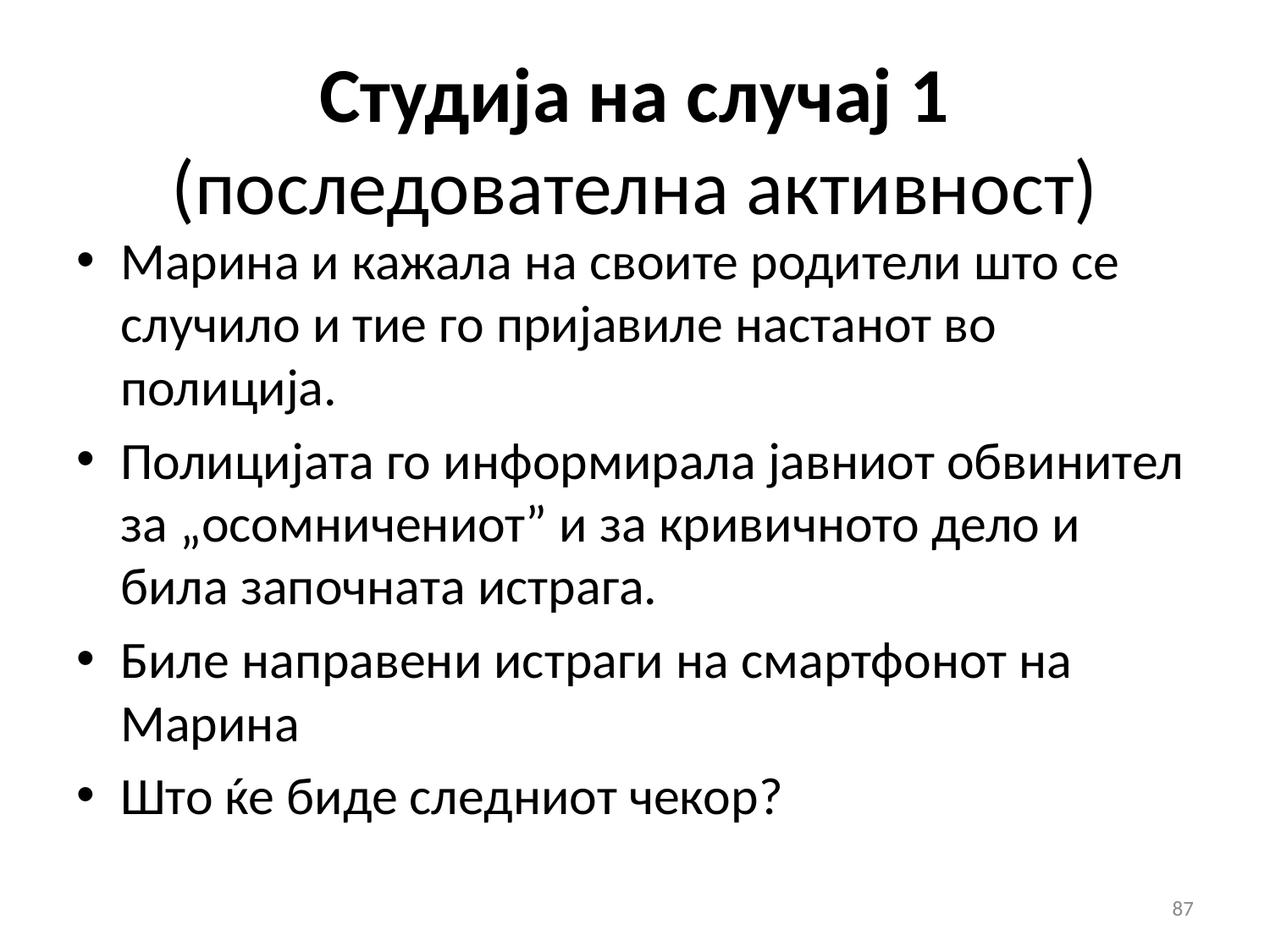

# Студија на случај 1 (последователна активност)
Марина и кажала на своите родители што се случило и тие го пријавиле настанот во полиција.
Полицијата го информирала јавниот обвинител за „осомничениот” и за кривичното дело и била започната истрага.
Биле направени истраги на смартфонот на Марина
Што ќе биде следниот чекор?

87